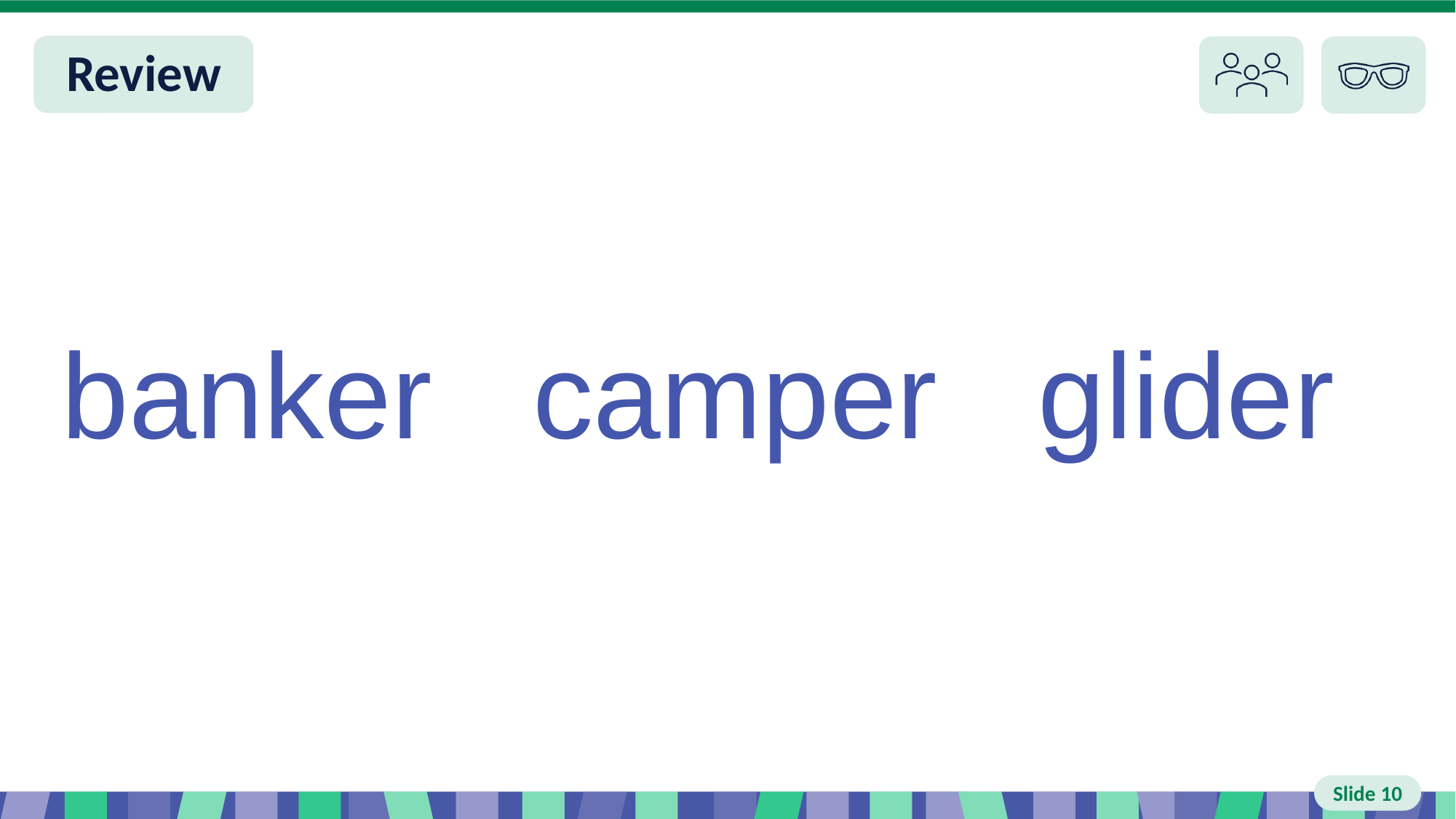

# Slide 10 Review You do
banker   camper   glider